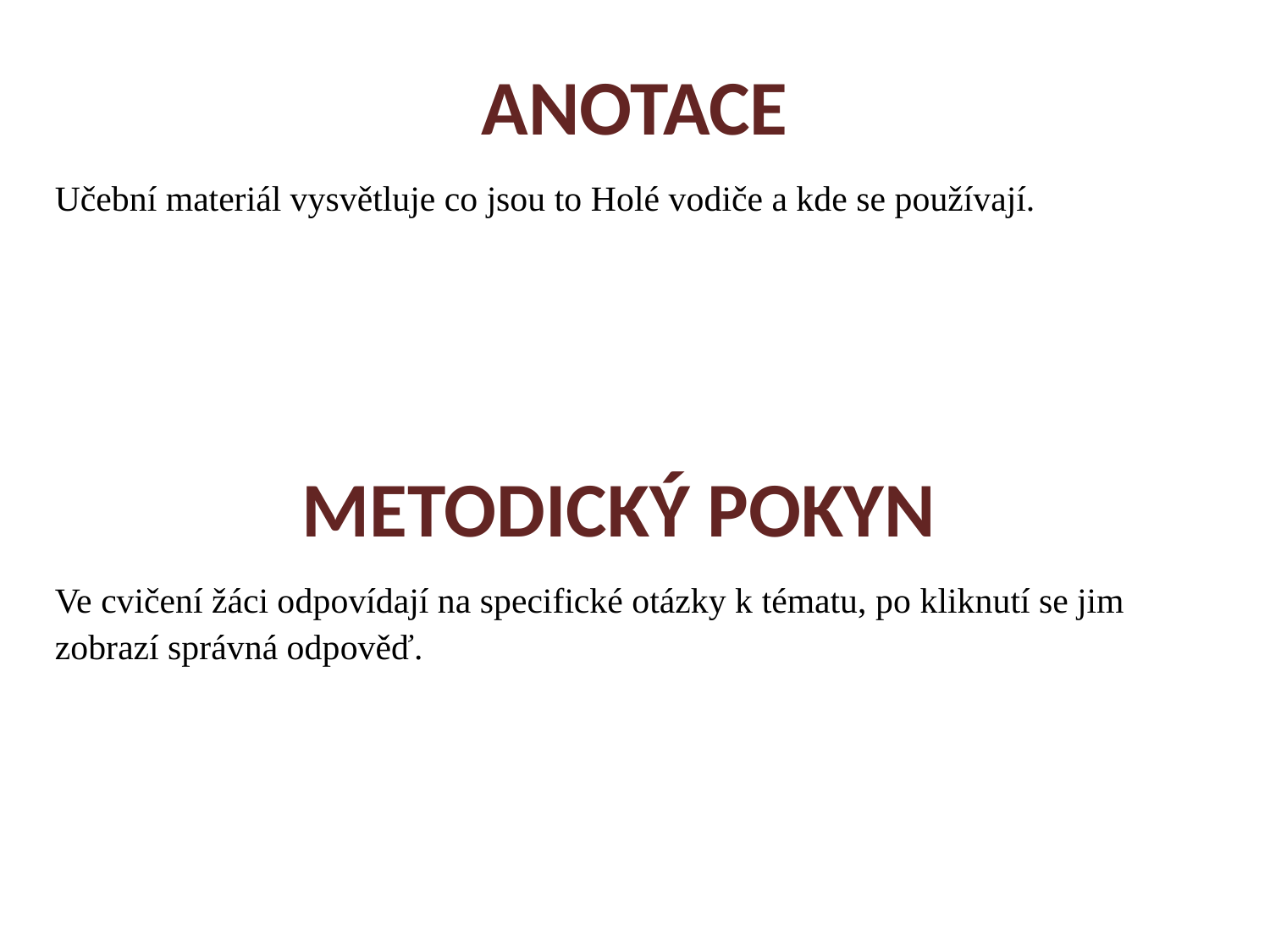

ANOTACE
Učební materiál vysvětluje co jsou to Holé vodiče a kde se používají.
METODICKÝ POKYN
Ve cvičení žáci odpovídají na specifické otázky k tématu, po kliknutí se jim zobrazí správná odpověď.